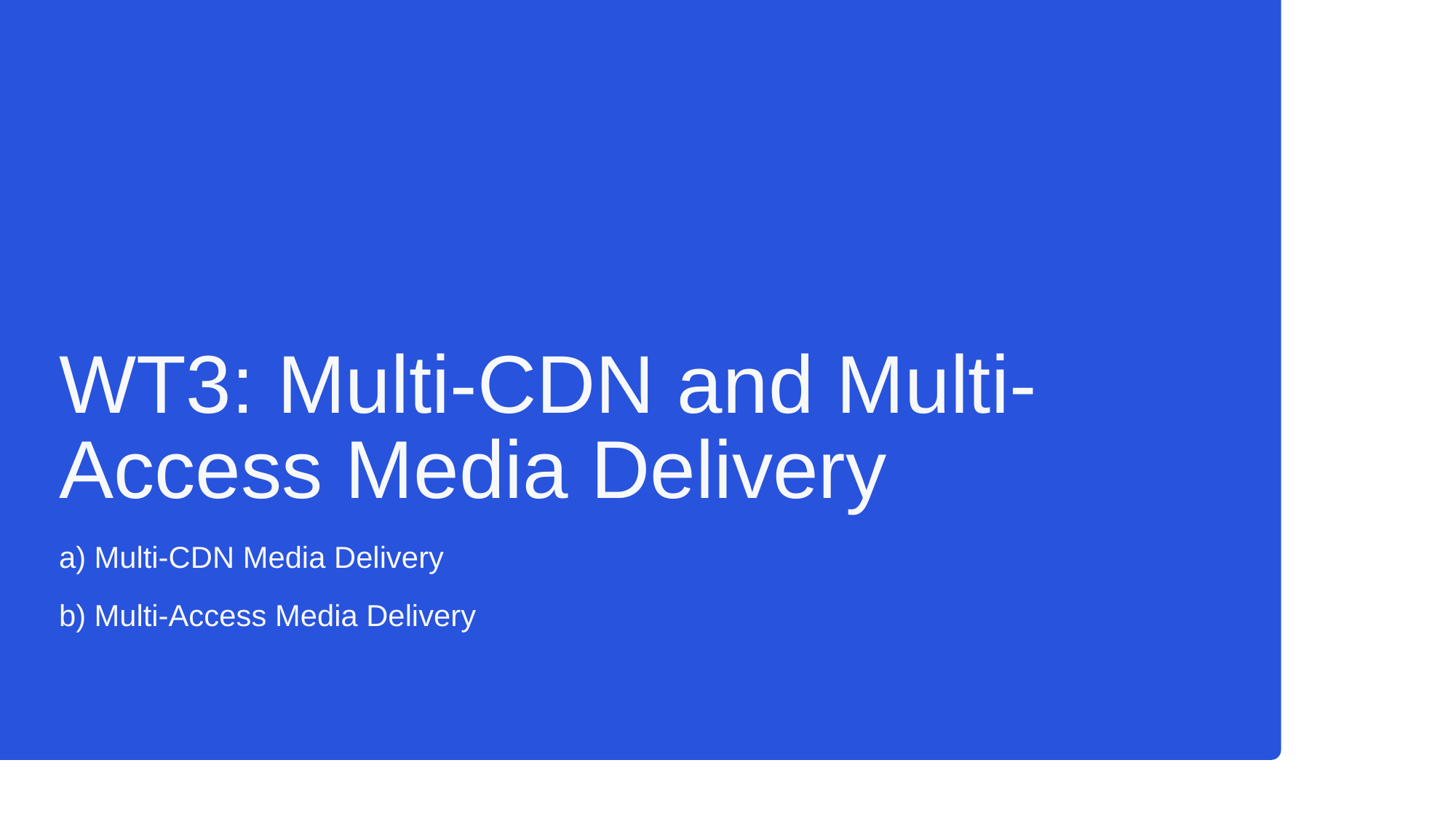

# WT3: Multi-CDN and Multi-Access Media Delivery
a) Multi-CDN Media Delivery
b) Multi-Access Media Delivery